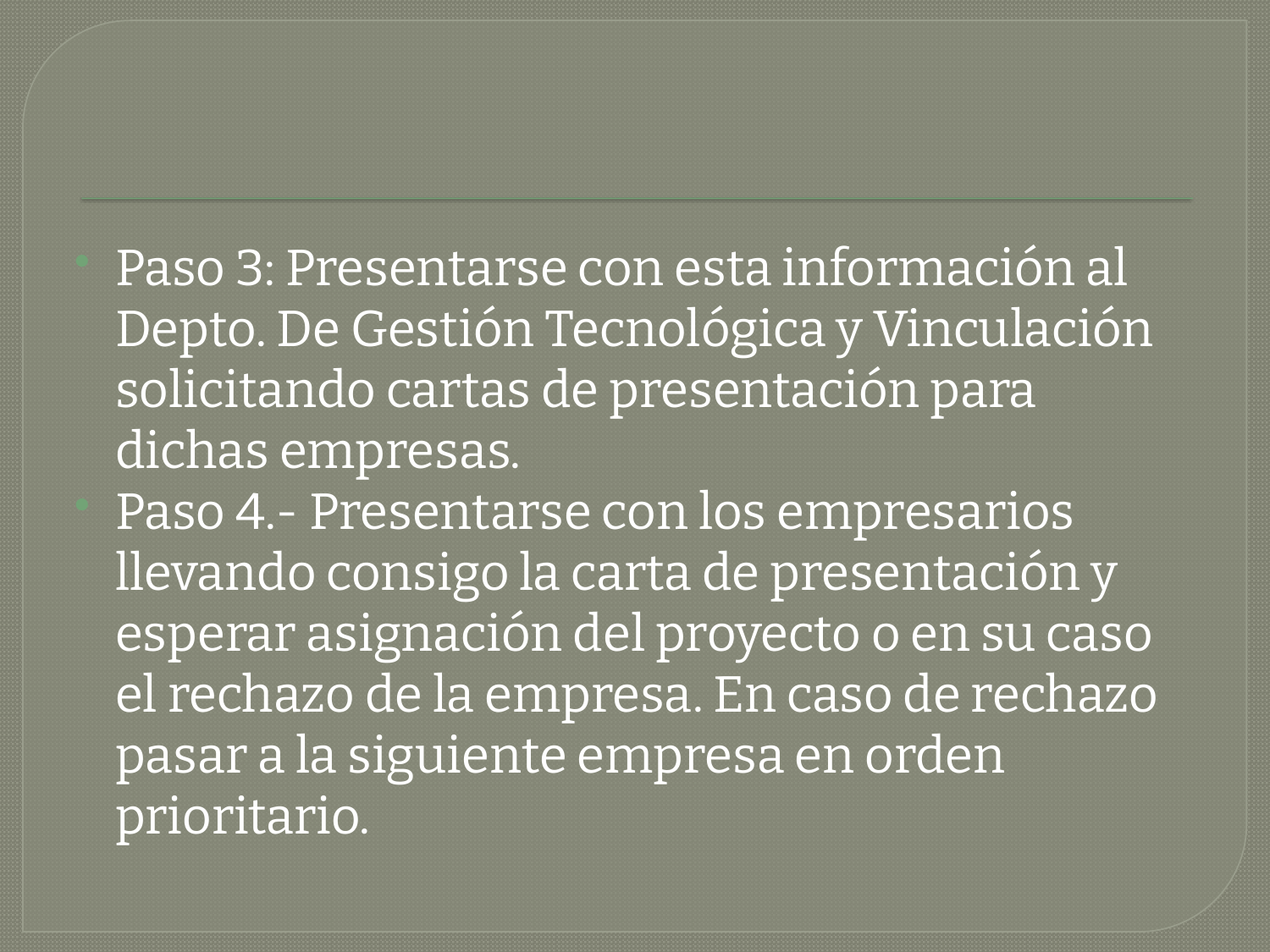

#
Paso 3: Presentarse con esta información al Depto. De Gestión Tecnológica y Vinculación solicitando cartas de presentación para dichas empresas.
Paso 4.- Presentarse con los empresarios llevando consigo la carta de presentación y esperar asignación del proyecto o en su caso el rechazo de la empresa. En caso de rechazo pasar a la siguiente empresa en orden prioritario.